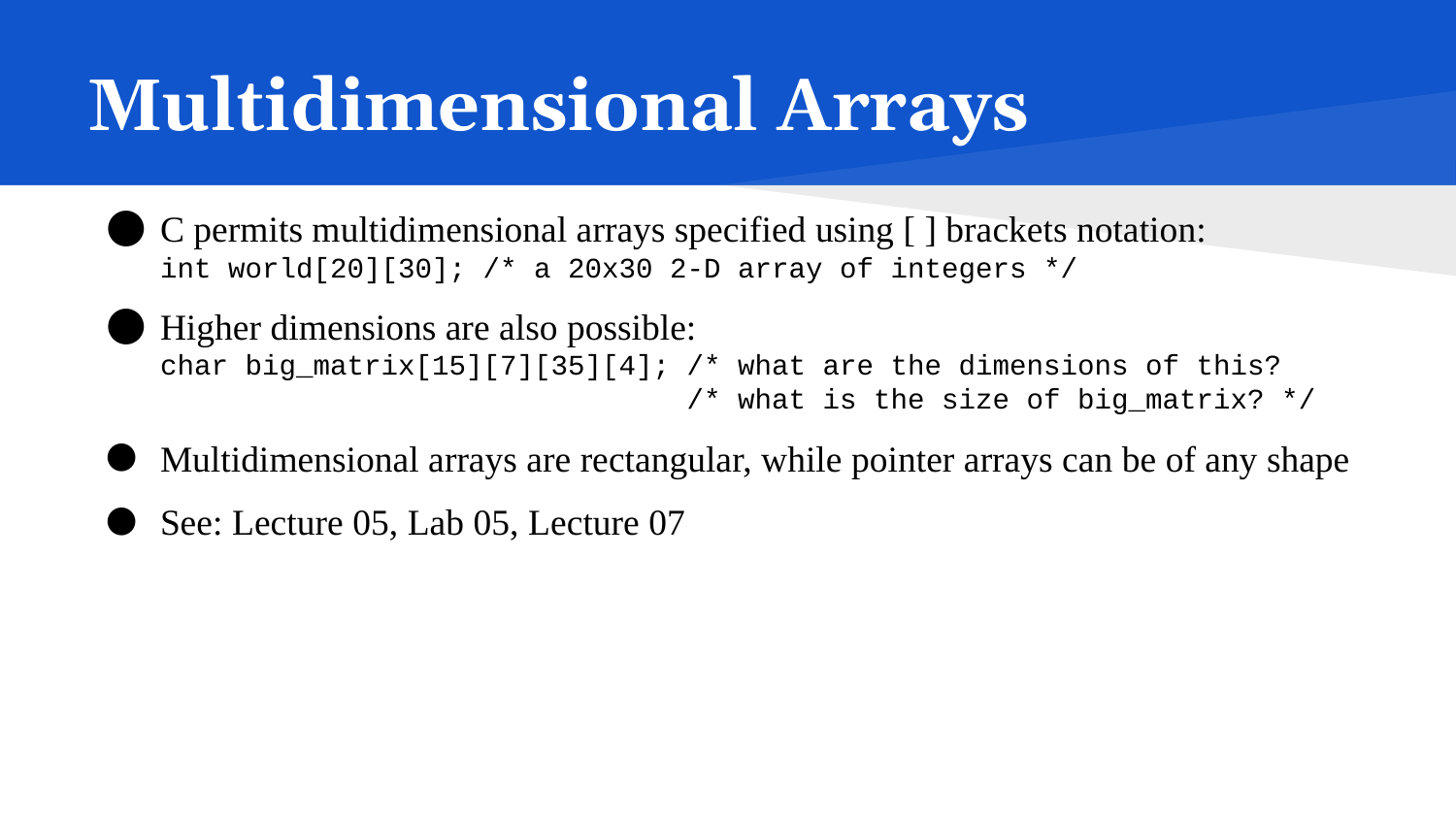

# Multidimensional Arrays
C permits multidimensional arrays specified using [ ] brackets notation:
int world[20][30]; /* a 20x30 2-D array of integers */
Higher dimensions are also possible:
char big_matrix[15][7][35][4]; /* what are the dimensions of this?
                               /* what is the size of big_matrix? */
Multidimensional arrays are rectangular, while pointer arrays can be of any shape
See: Lecture 05, Lab 05, Lecture 07